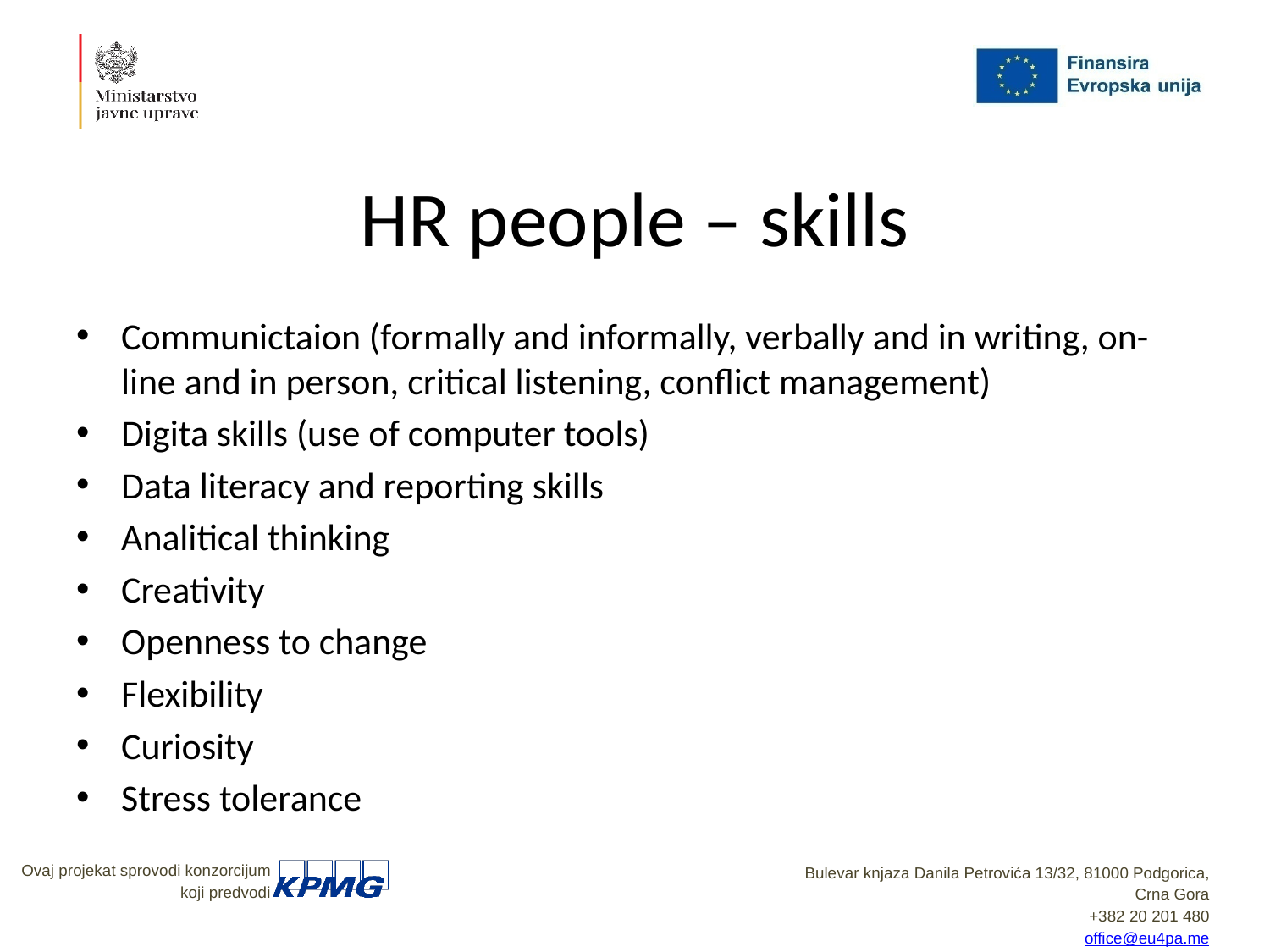

# HR people – skills
Communictaion (formally and informally, verbally and in writing, on-line and in person, critical listening, conflict management)
Digita skills (use of computer tools)
Data literacy and reporting skills
Analitical thinking
Creativity
Openness to change
Flexibility
Curiosity
Stress tolerance